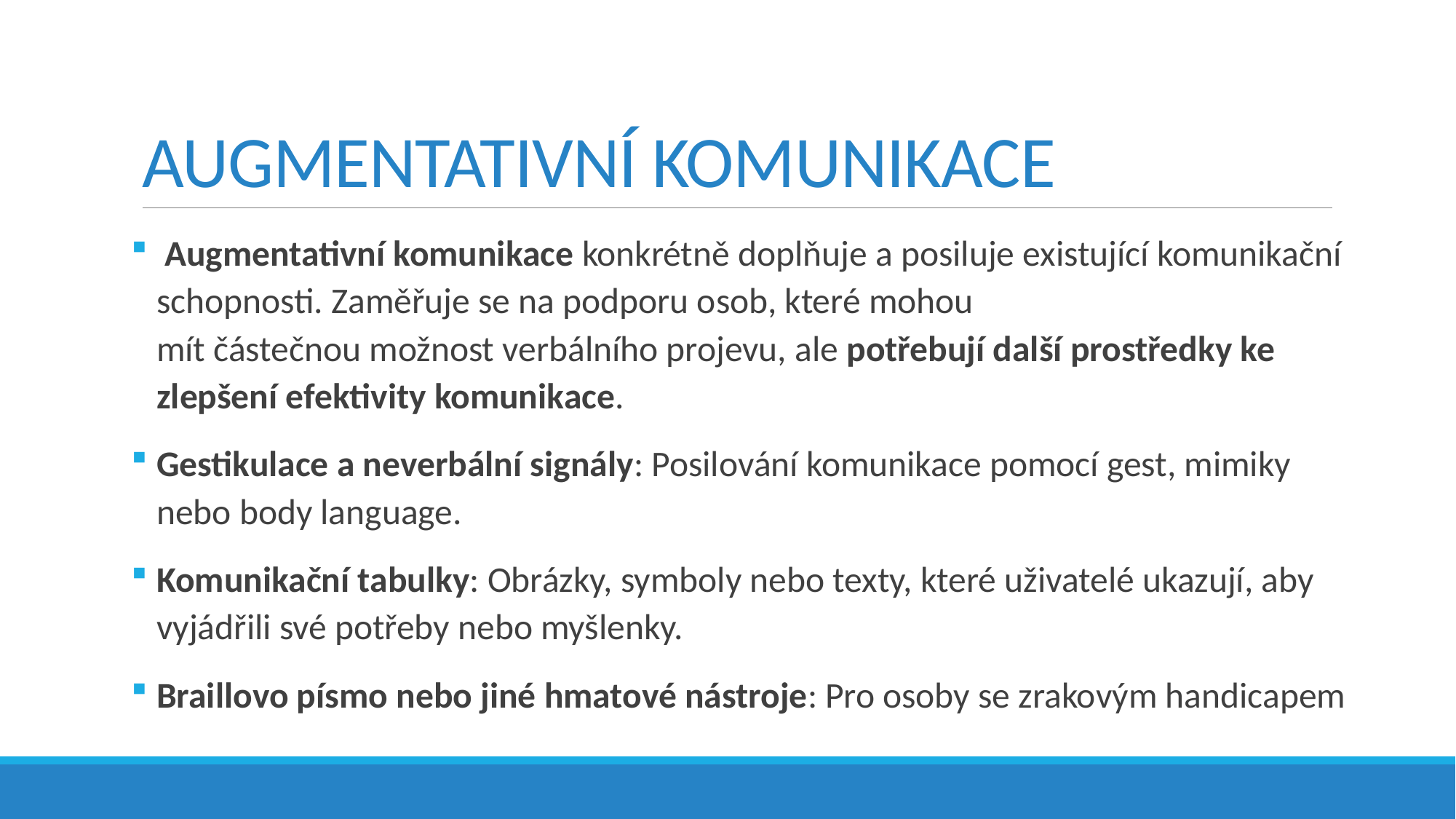

# AUGMENTATIVNÍ KOMUNIKACE
 Augmentativní komunikace konkrétně doplňuje a posiluje existující komunikační schopnosti. Zaměřuje se na podporu osob, které mohou
mít částečnou možnost verbálního projevu, ale potřebují další prostředky ke zlepšení efektivity komunikace.
Gestikulace a neverbální signály: Posilování komunikace pomocí gest, mimiky nebo body language.
Komunikační tabulky: Obrázky, symboly nebo texty, které uživatelé ukazují, aby vyjádřili své potřeby nebo myšlenky.
Braillovo písmo nebo jiné hmatové nástroje: Pro osoby se zrakovým handicapem